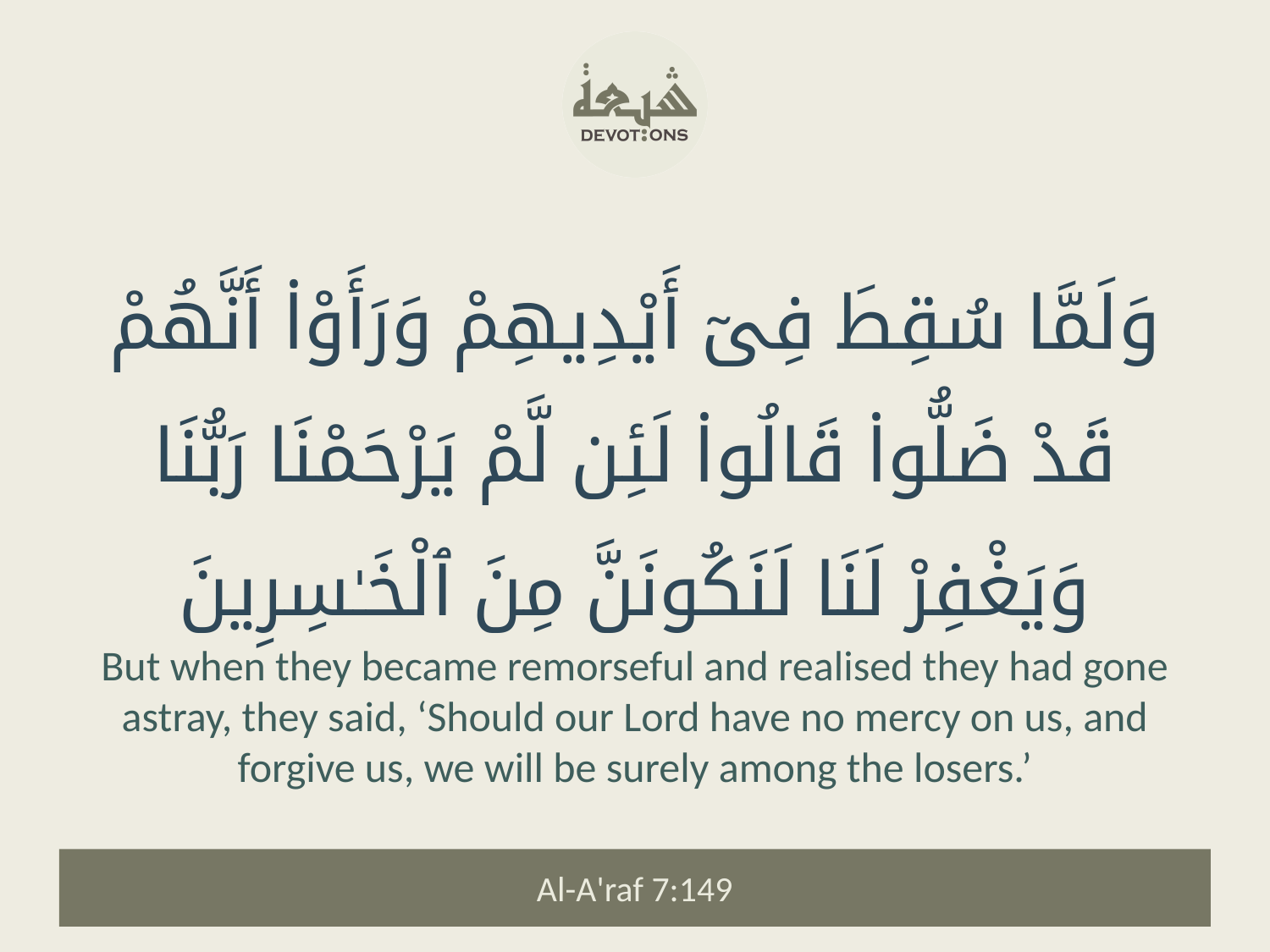

وَلَمَّا سُقِطَ فِىٓ أَيْدِيهِمْ وَرَأَوْا۟ أَنَّهُمْ قَدْ ضَلُّوا۟ قَالُوا۟ لَئِن لَّمْ يَرْحَمْنَا رَبُّنَا وَيَغْفِرْ لَنَا لَنَكُونَنَّ مِنَ ٱلْخَـٰسِرِينَ
But when they became remorseful and realised they had gone astray, they said, ‘Should our Lord have no mercy on us, and forgive us, we will be surely among the losers.’
Al-A'raf 7:149